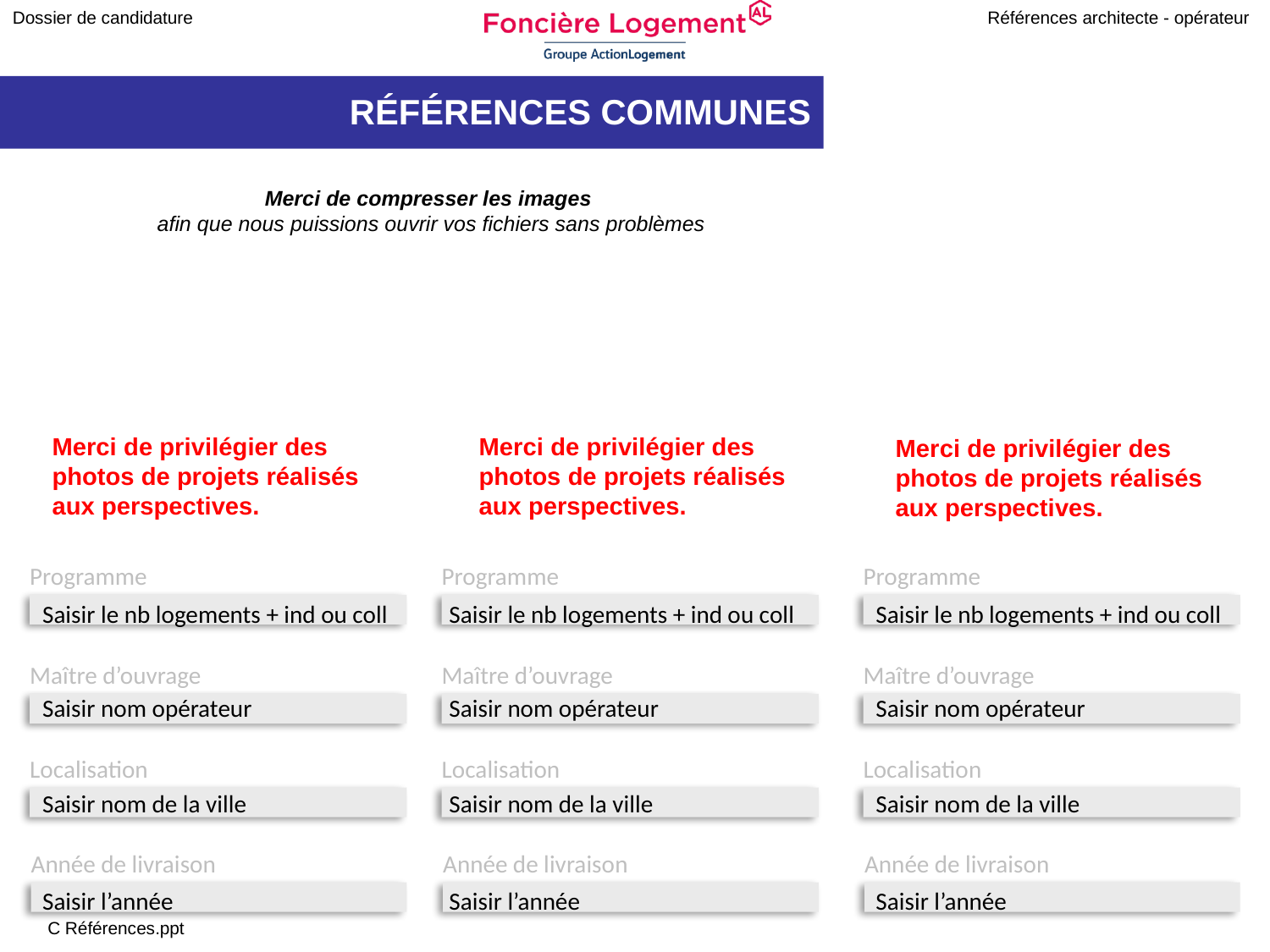

Saisir le nb logements + ind ou coll
Saisir le nb logements + ind ou coll
Saisir le nb logements + ind ou coll
Saisir nom opérateur
Saisir nom opérateur
Saisir nom opérateur
Saisir nom de la ville
Saisir nom de la ville
Saisir nom de la ville
Saisir l’année
Saisir l’année
Saisir l’année